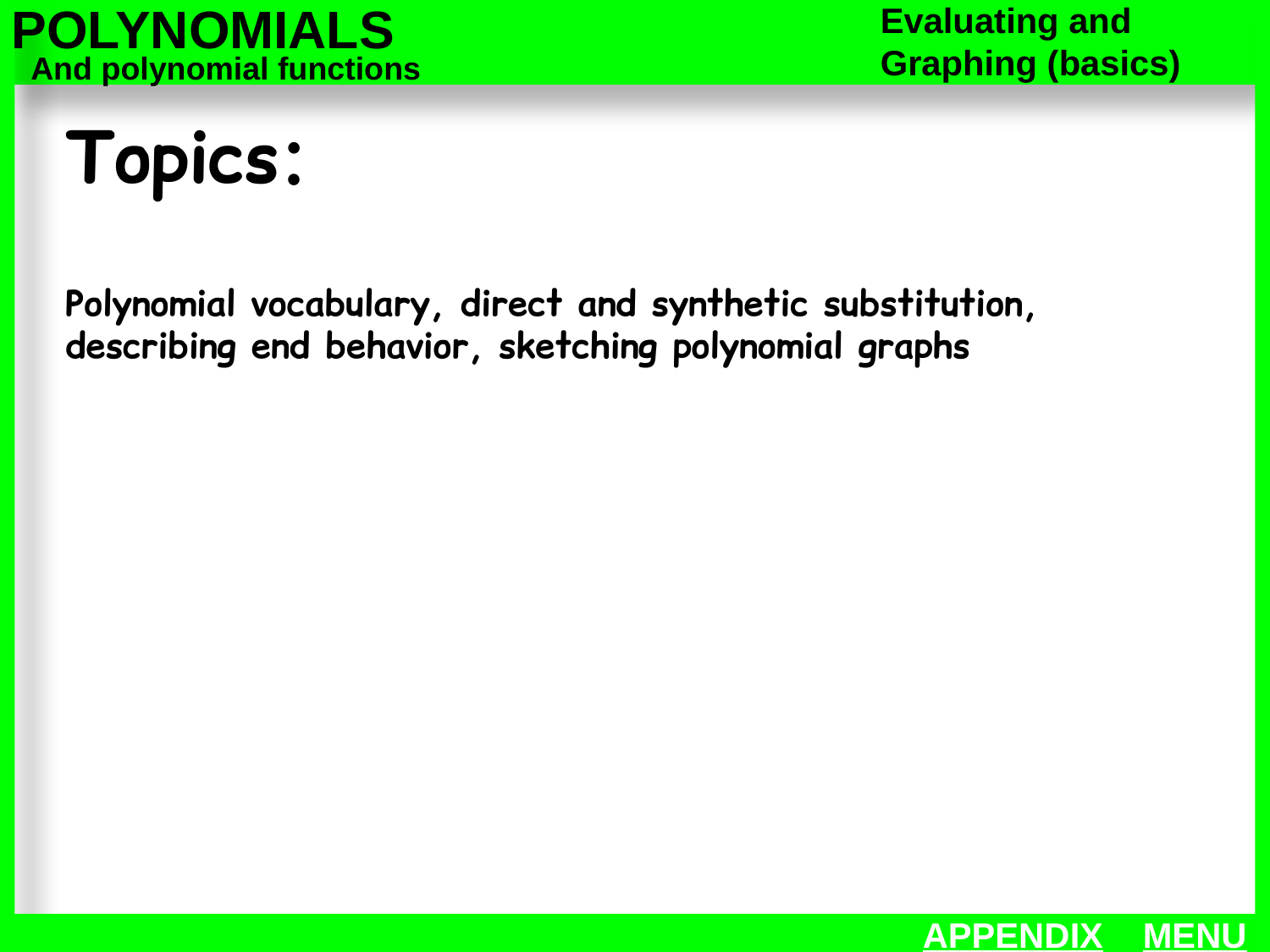

POLYNOMIALS
Evaluating and Graphing (basics)
And polynomial functions
Topics:

Polynomial vocabulary, direct and synthetic substitution, describing end behavior, sketching polynomial graphs
APPENDIX
MENU